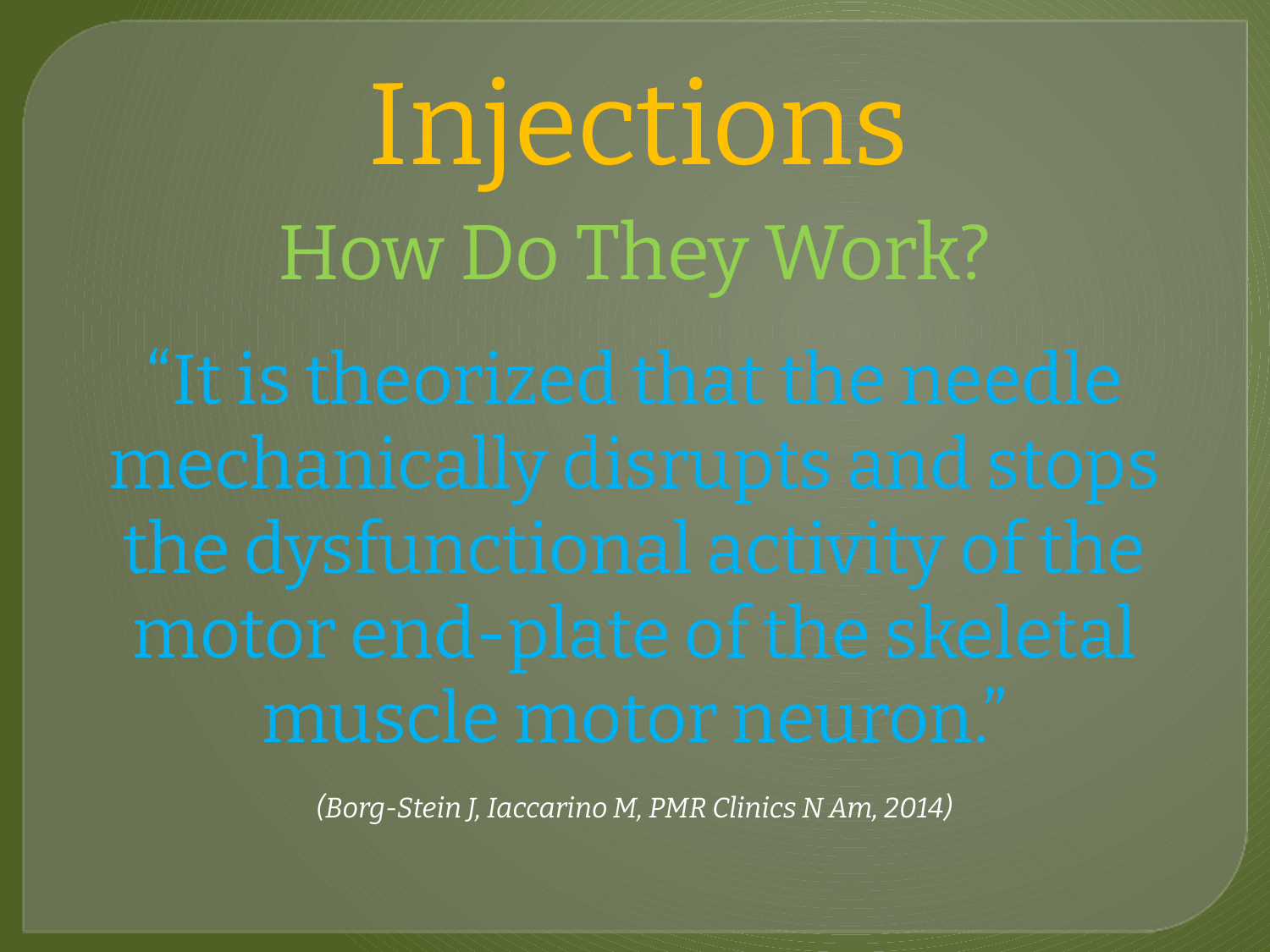

# Injections
How Do They Work?

“It is theorized that the needle mechanically disrupts and stops the dysfunctional activity of the motor end-plate of the skeletal muscle motor neuron.”

(Borg-Stein J, Iaccarino M, PMR Clinics N Am, 2014)